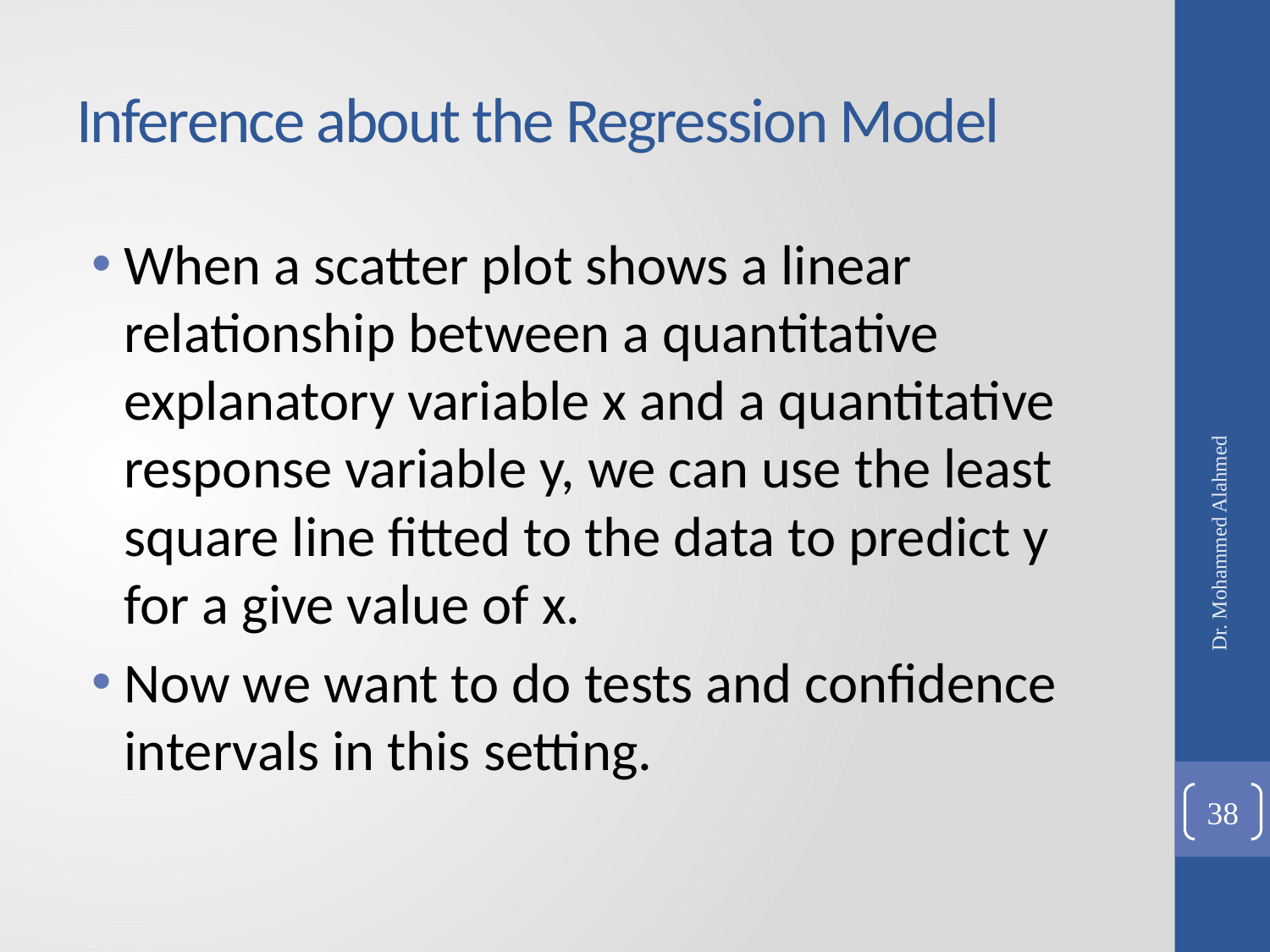

# Inference about the Regression Model
When a scatter plot shows a linear relationship between a quantitative explanatory variable x and a quantitative response variable y, we can use the least square line fitted to the data to predict y for a give value of x.
Now we want to do tests and confidence intervals in this setting.
Dr. Mohammed Alahmed
38